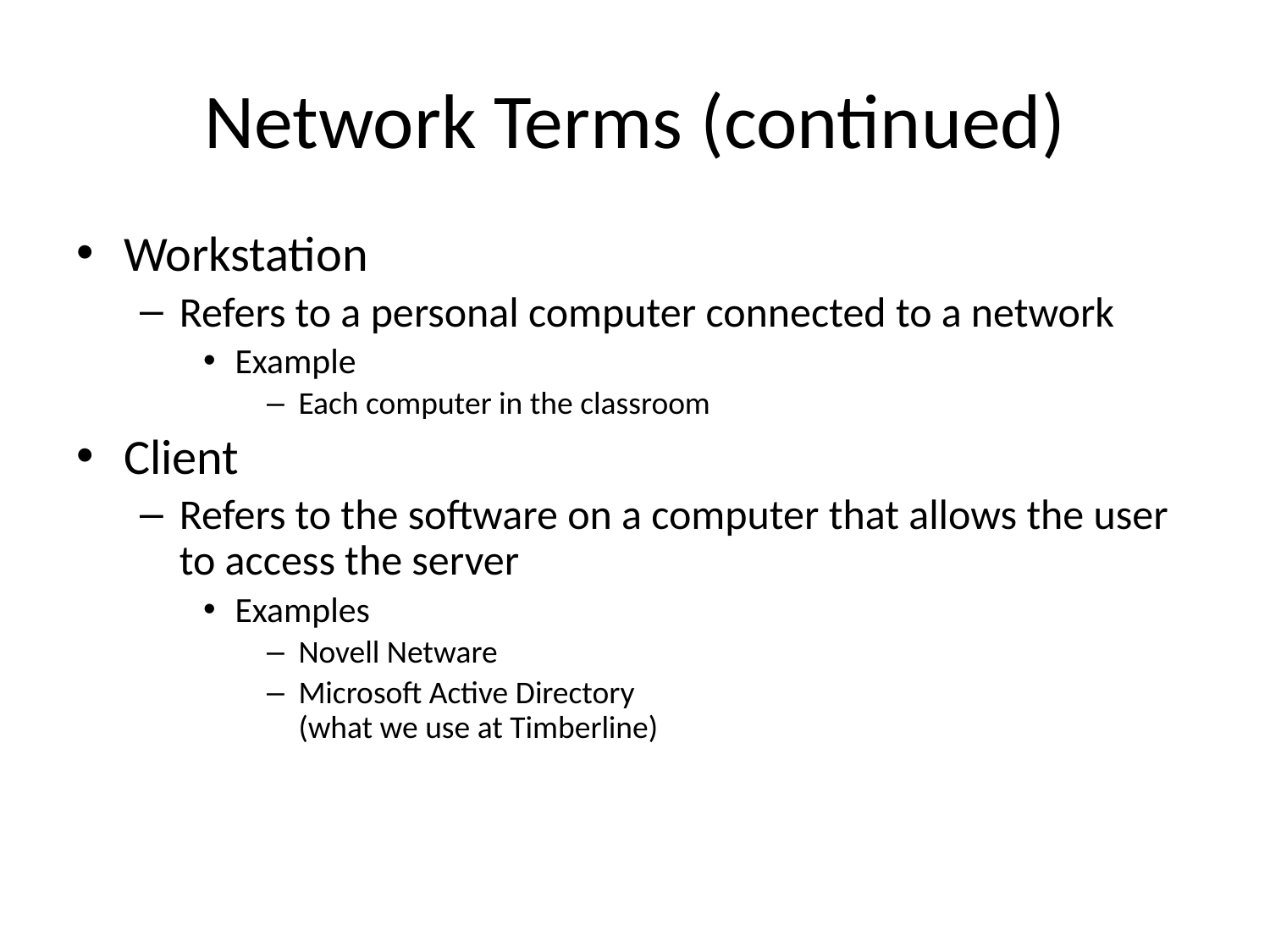

# Network Terms (continued)
Workstation
Refers to a personal computer connected to a network
Example
Each computer in the classroom
Client
Refers to the software on a computer that allows the user to access the server
Examples
Novell Netware
Microsoft Active Directory
(what we use at Timberline)